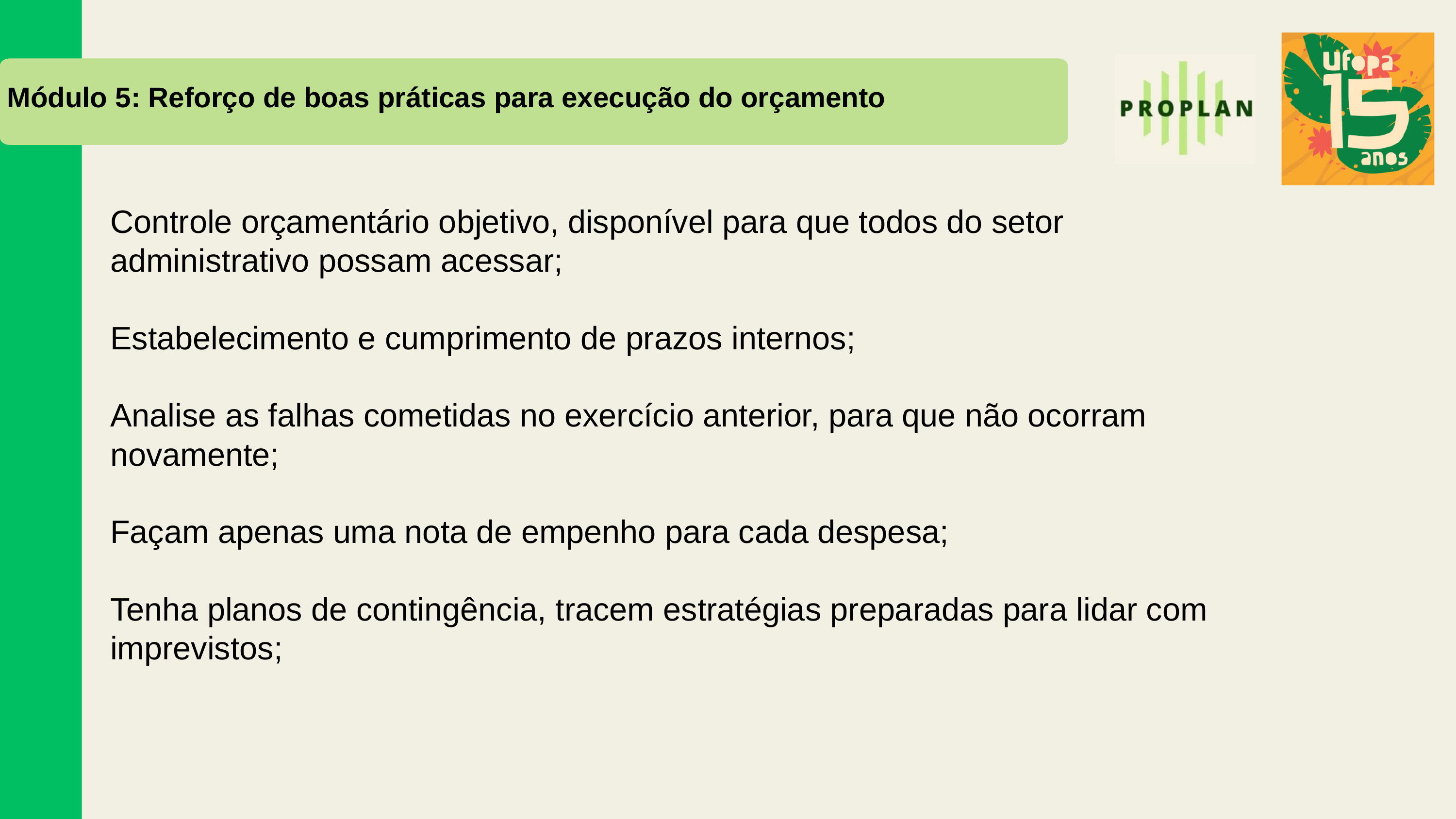

Módulo 5: Reforço de boas práticas para execução do orçamento
Controle orçamentário objetivo, disponível para que todos do setor administrativo possam acessar;

Estabelecimento e cumprimento de prazos internos;

Analise as falhas cometidas no exercício anterior, para que não ocorram novamente;

Façam apenas uma nota de empenho para cada despesa;

Tenha planos de contingência, tracem estratégias preparadas para lidar com imprevistos;